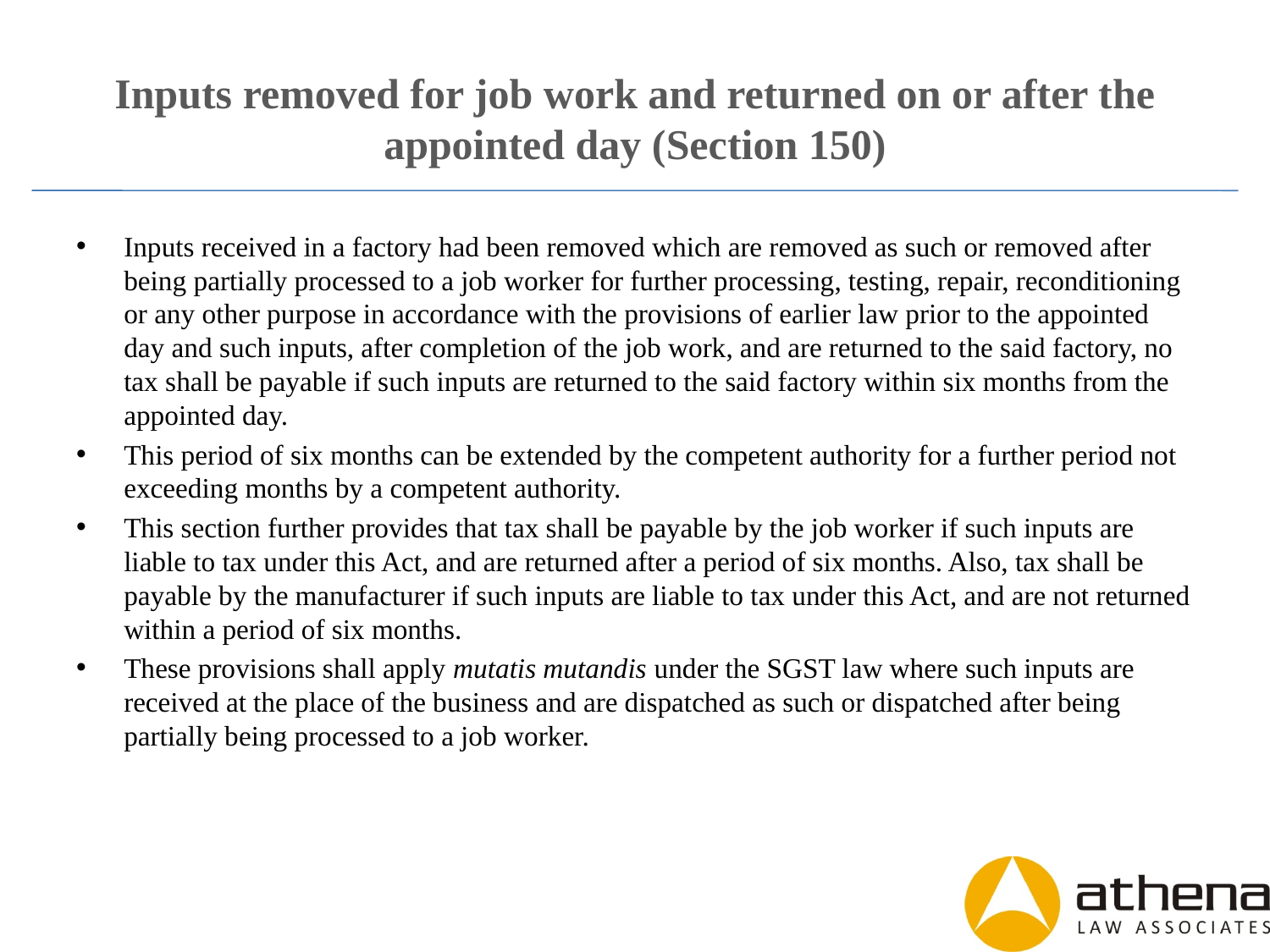

# Inputs removed for job work and returned on or after the appointed day (Section 150)
Inputs received in a factory had been removed which are removed as such or removed after being partially processed to a job worker for further processing, testing, repair, reconditioning or any other purpose in accordance with the provisions of earlier law prior to the appointed day and such inputs, after completion of the job work, and are returned to the said factory, no tax shall be payable if such inputs are returned to the said factory within six months from the appointed day.
This period of six months can be extended by the competent authority for a further period not exceeding months by a competent authority.
This section further provides that tax shall be payable by the job worker if such inputs are liable to tax under this Act, and are returned after a period of six months. Also, tax shall be payable by the manufacturer if such inputs are liable to tax under this Act, and are not returned within a period of six months.
These provisions shall apply mutatis mutandis under the SGST law where such inputs are received at the place of the business and are dispatched as such or dispatched after being partially being processed to a job worker.